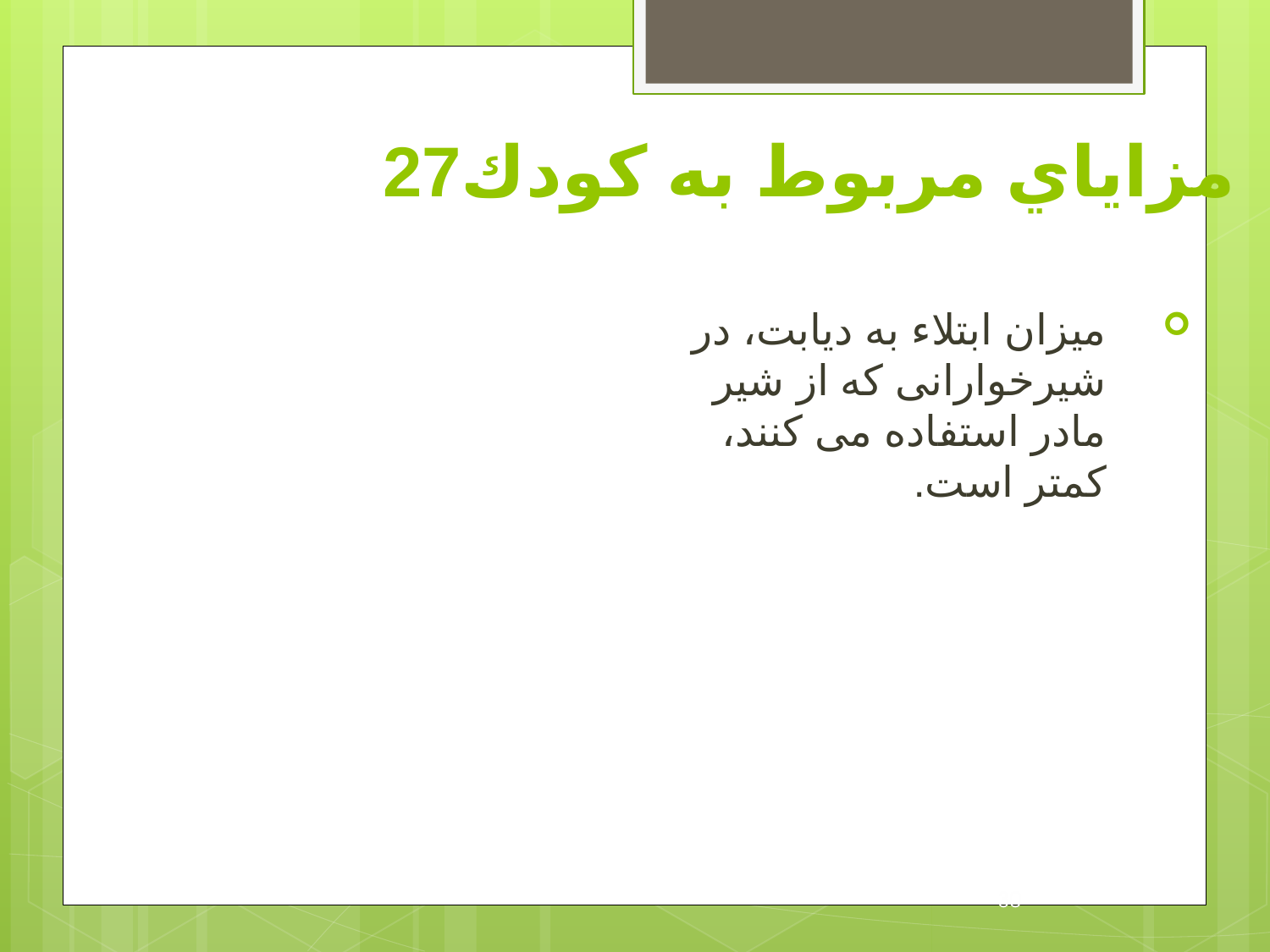

# مزاياي مربوط به كودك27

ميزان ابتلاء به ديابت، در شيرخوارانی که از شير مادر استفاده می کنند، کمتر است.
30